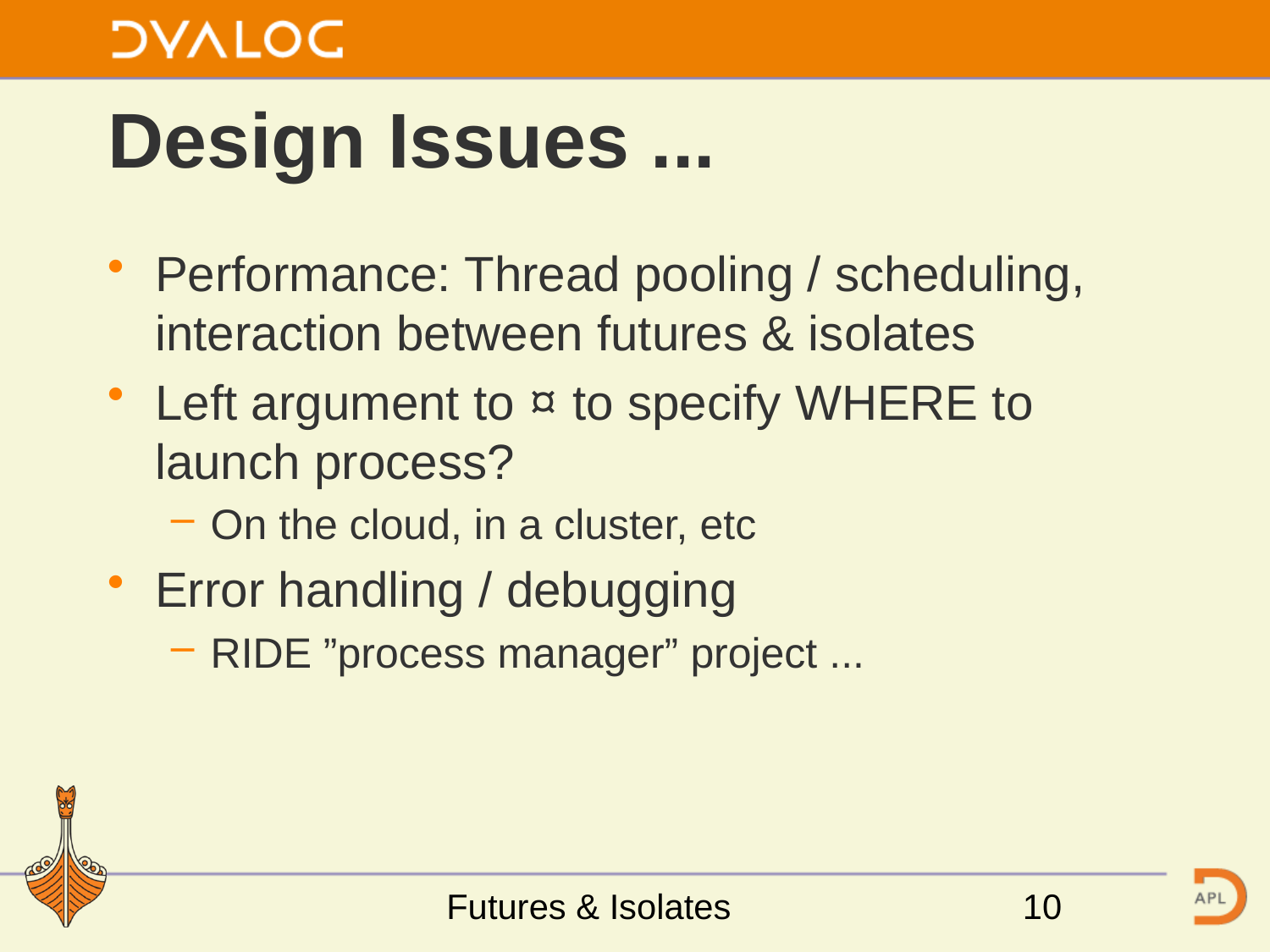

# Design Issues ...
Performance: Thread pooling / scheduling, interaction between futures & isolates
Left argument to ¤ to specify WHERE to launch process?
On the cloud, in a cluster, etc
Error handling / debugging
RIDE ”process manager” project ...

Futures & Isolates
10